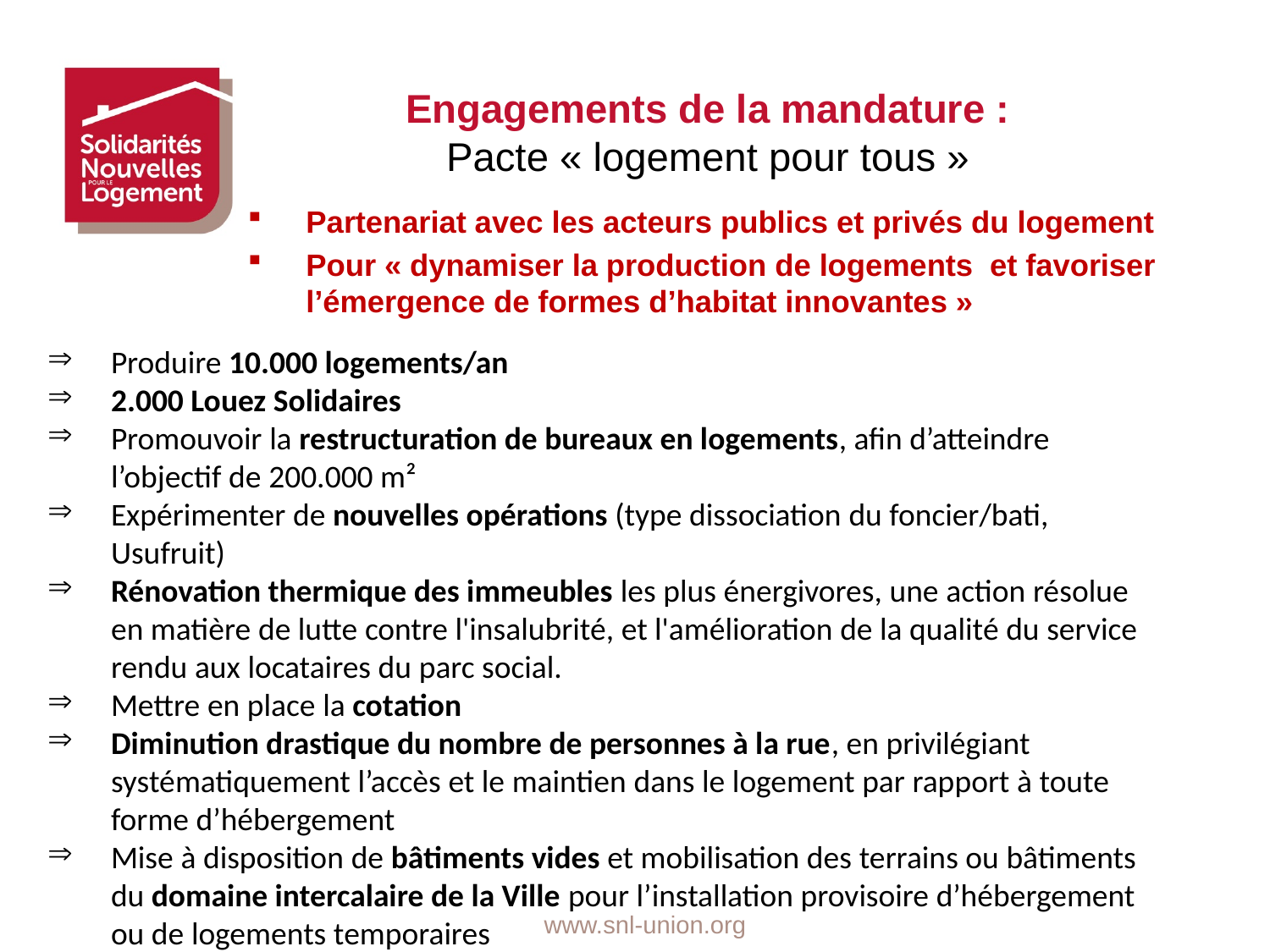

# Engagements de la mandature : Pacte « logement pour tous »
Partenariat avec les acteurs publics et privés du logement
Pour « dynamiser la production de logements  et favoriser l’émergence de formes d’habitat innovantes »

Produire 10.000 logements/an
2.000 Louez Solidaires
Promouvoir la restructuration de bureaux en logements, afin d’atteindre l’objectif de 200.000 m²
Expérimenter de nouvelles opérations (type dissociation du foncier/bati, Usufruit)
Rénovation thermique des immeubles les plus énergivores, une action résolue en matière de lutte contre l'insalubrité, et l'amélioration de la qualité du service rendu aux locataires du parc social.
Mettre en place la cotation
Diminution drastique du nombre de personnes à la rue, en privilégiant systématiquement l’accès et le maintien dans le logement par rapport à toute forme d’hébergement
Mise à disposition de bâtiments vides et mobilisation des terrains ou bâtiments du domaine intercalaire de la Ville pour l’installation provisoire d’hébergement ou de logements temporaires